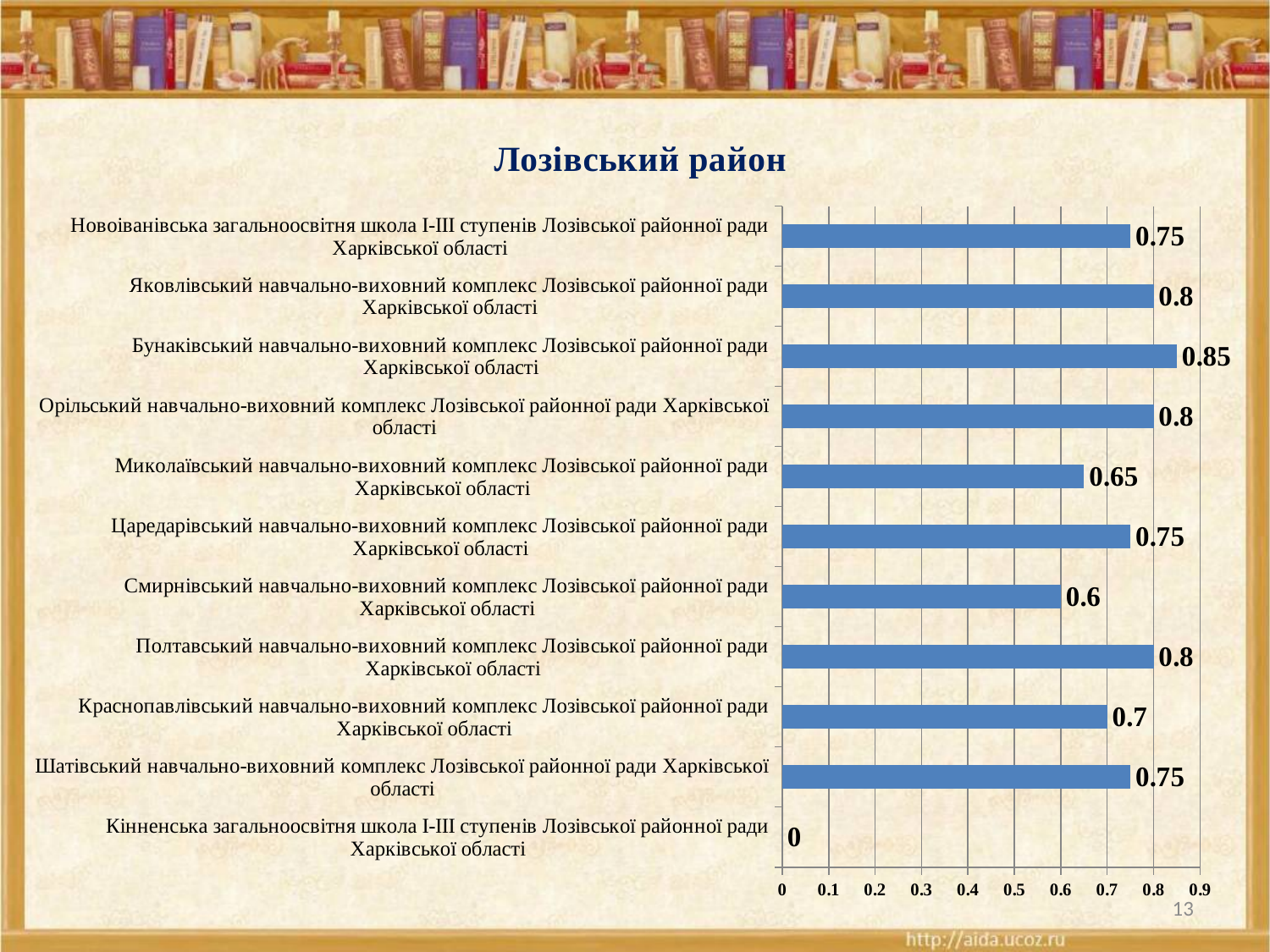

### Chart: Лозівський район

| Category | Лозівський район |
|---|---|
| Кінненська загальноосвітня школа І-ІІІ ступенів Лозівської районної ради Харківської області | 0.0 |
| Шатівський навчально-виховний комплекс Лозівської районної ради Харківської області | 0.75 |
| Краснопавлівський навчально-виховний комплекс Лозівської районної ради Харківської області | 0.7 |
| Полтавський навчально-виховний комплекс Лозівської районної ради Харківської області | 0.8 |
| Смирнівський навчально-виховний комплекс Лозівської районної ради Харківської області | 0.6 |
| Царедарівський навчально-виховний комплекс Лозівської районної ради Харківської області | 0.75 |
| Миколаївський навчально-виховний комплекс Лозівської районної ради Харківської області | 0.65 |
| Орільський навчально-виховний комплекс Лозівської районної ради Харківської області | 0.8 |
| Бунаківський навчально-виховний комплекс Лозівської районної ради Харківської області | 0.85 |
| Яковлівський навчально-виховний комплекс Лозівської районної ради Харківської області | 0.8 |
| Новоіванівська загальноосвітня школа І-ІІІ ступенів Лозівської районної ради Харківської області | 0.75 |
13